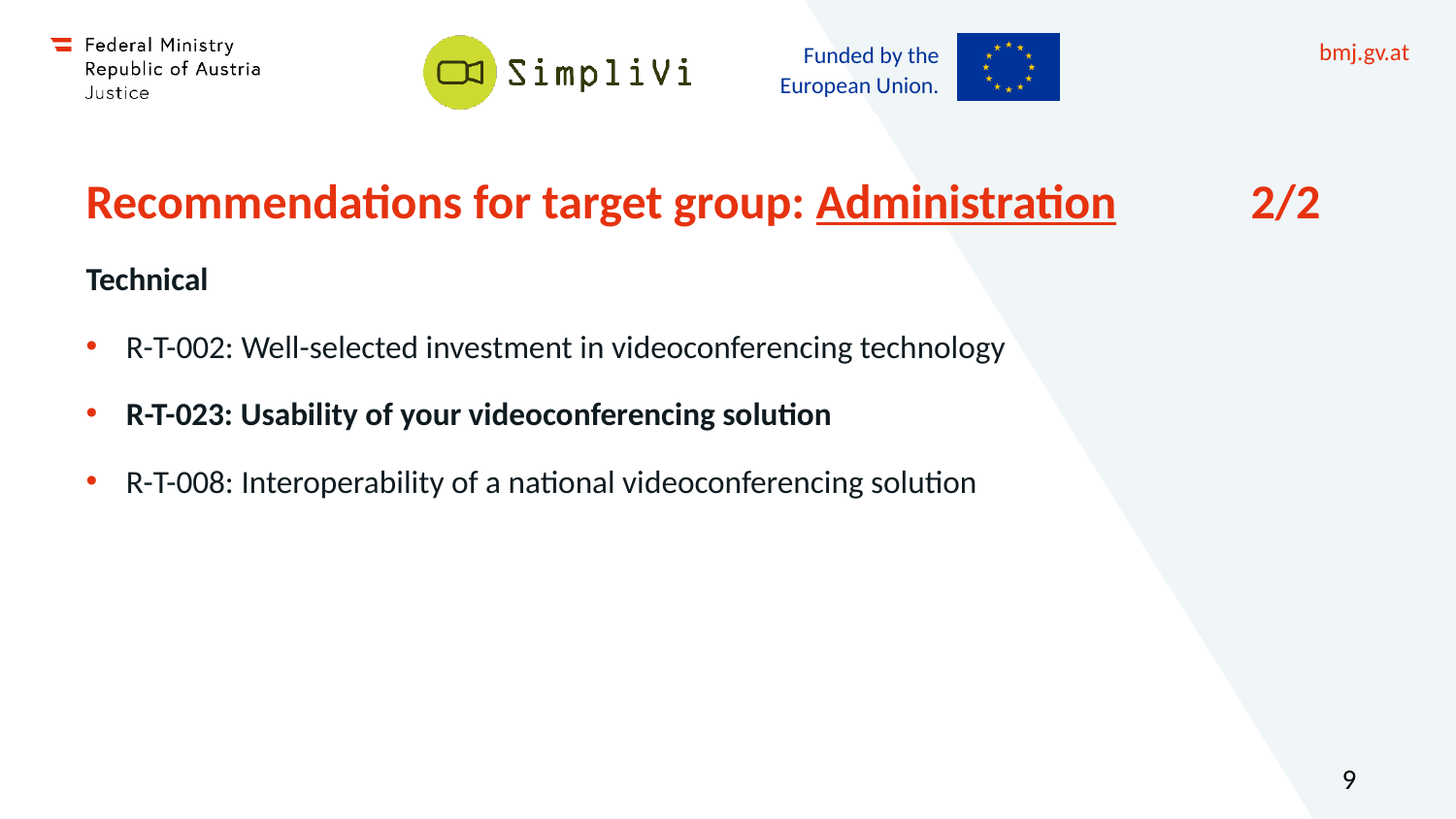

# Recommendations for target group: Administration	2/2
Technical
R-T-002: Well-selected investment in videoconferencing technology
R-T-023: Usability of your videoconferencing solution
R-T-008: Interoperability of a national videoconferencing solution

9